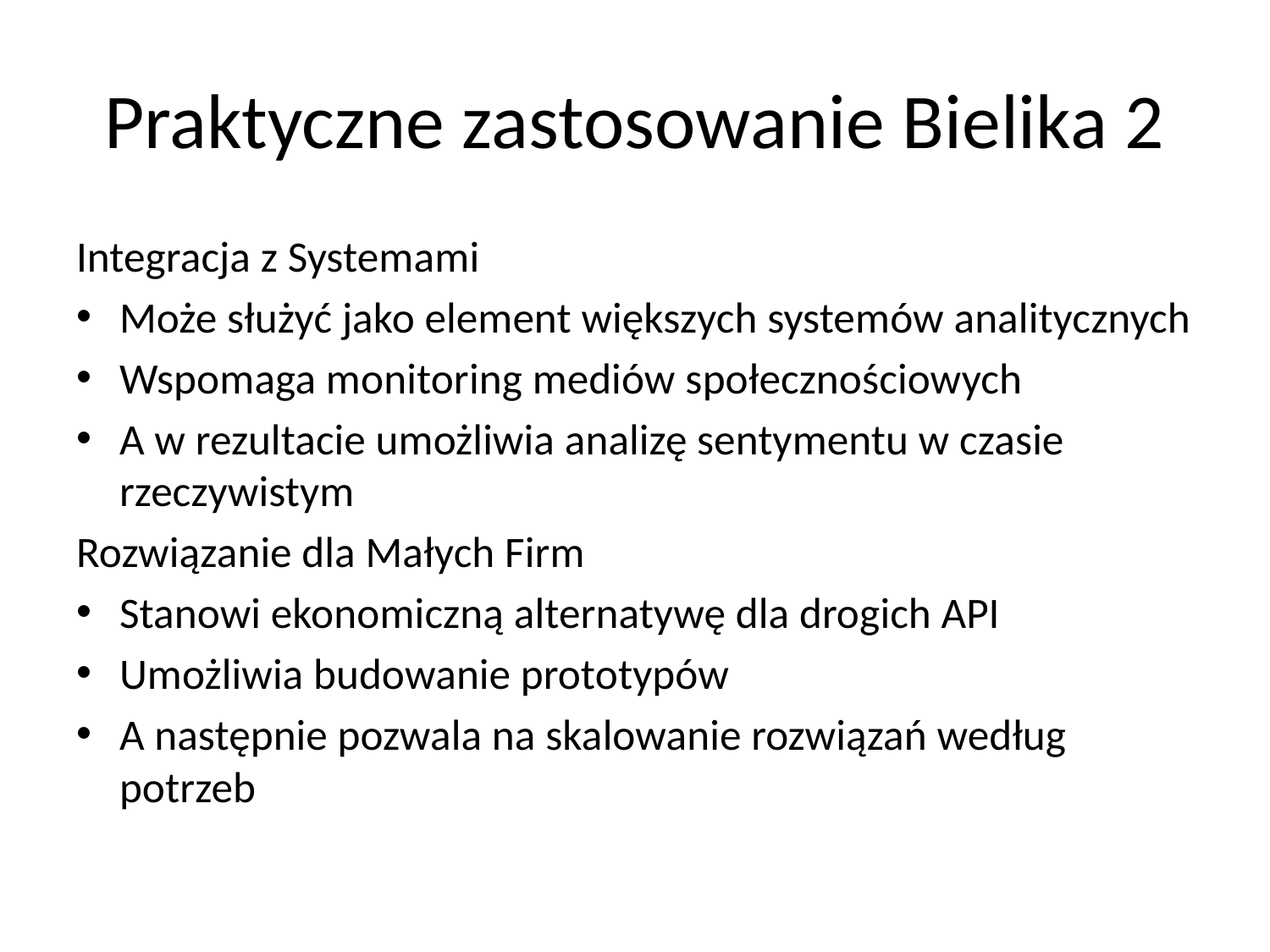

# Praktyczne zastosowanie Bielika 2
Integracja z Systemami
Może służyć jako element większych systemów analitycznych
Wspomaga monitoring mediów społecznościowych
A w rezultacie umożliwia analizę sentymentu w czasie rzeczywistym
Rozwiązanie dla Małych Firm
Stanowi ekonomiczną alternatywę dla drogich API
Umożliwia budowanie prototypów
A następnie pozwala na skalowanie rozwiązań według potrzeb